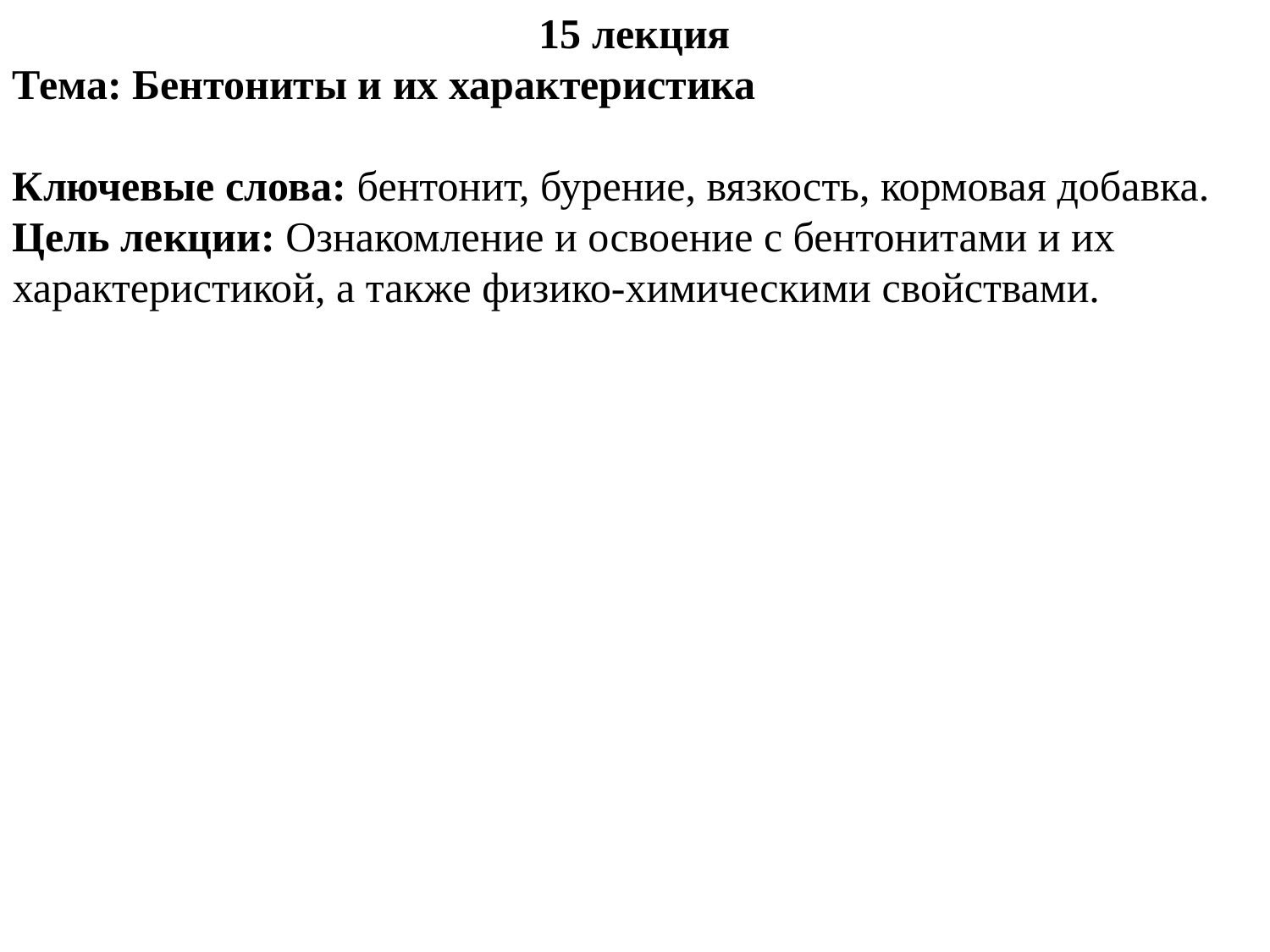

15 лекция
Тема: Бентониты и их характеристика

Ключевые слова: бентонит, бурение, вязкость, кормовая добавка.
Цель лекции: Ознакомление и освоение с бентонитами и их характеристикой, а также физико-химическими свойствами.